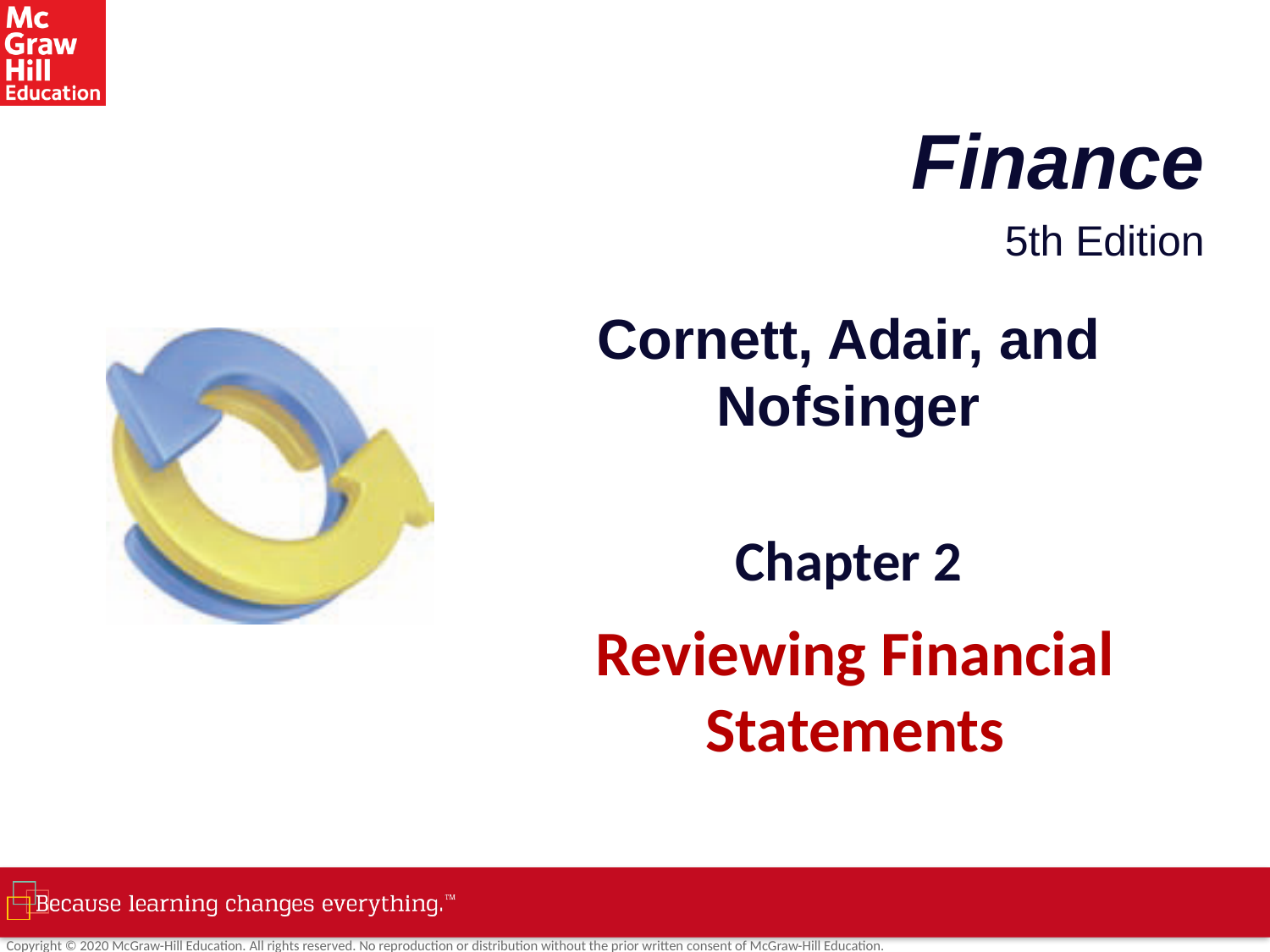

# Finance
5th Edition
Cornett, Adair, and Nofsinger
Chapter 2
Reviewing Financial Statements
Copyright © 2020 McGraw-Hill Education. All rights reserved. No reproduction or distribution without the prior written consent of McGraw-Hill Education.